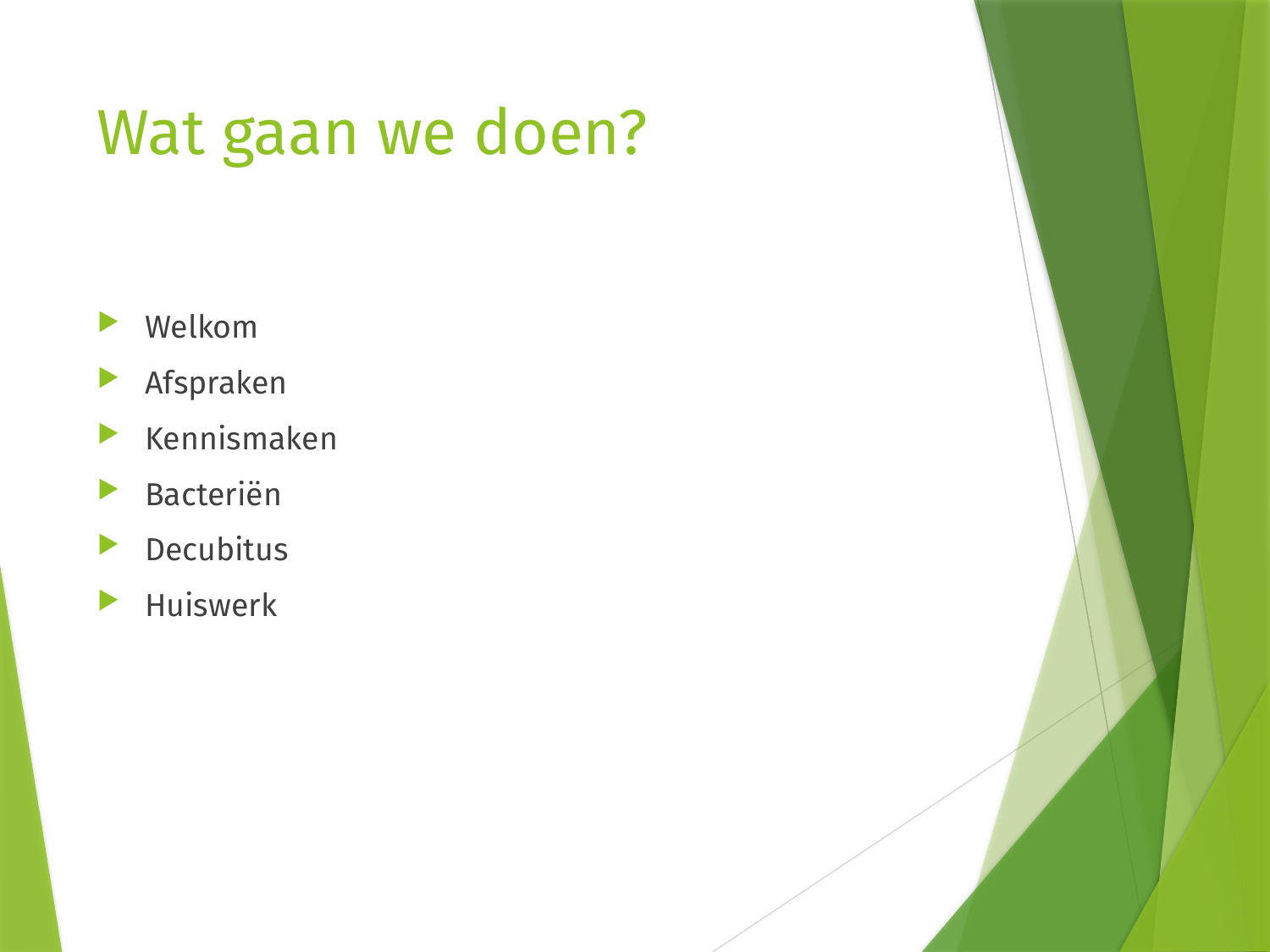

# Wat gaan we doen?
Welkom
Afspraken
Kennismaken
Bacteriën
Decubitus
Huiswerk